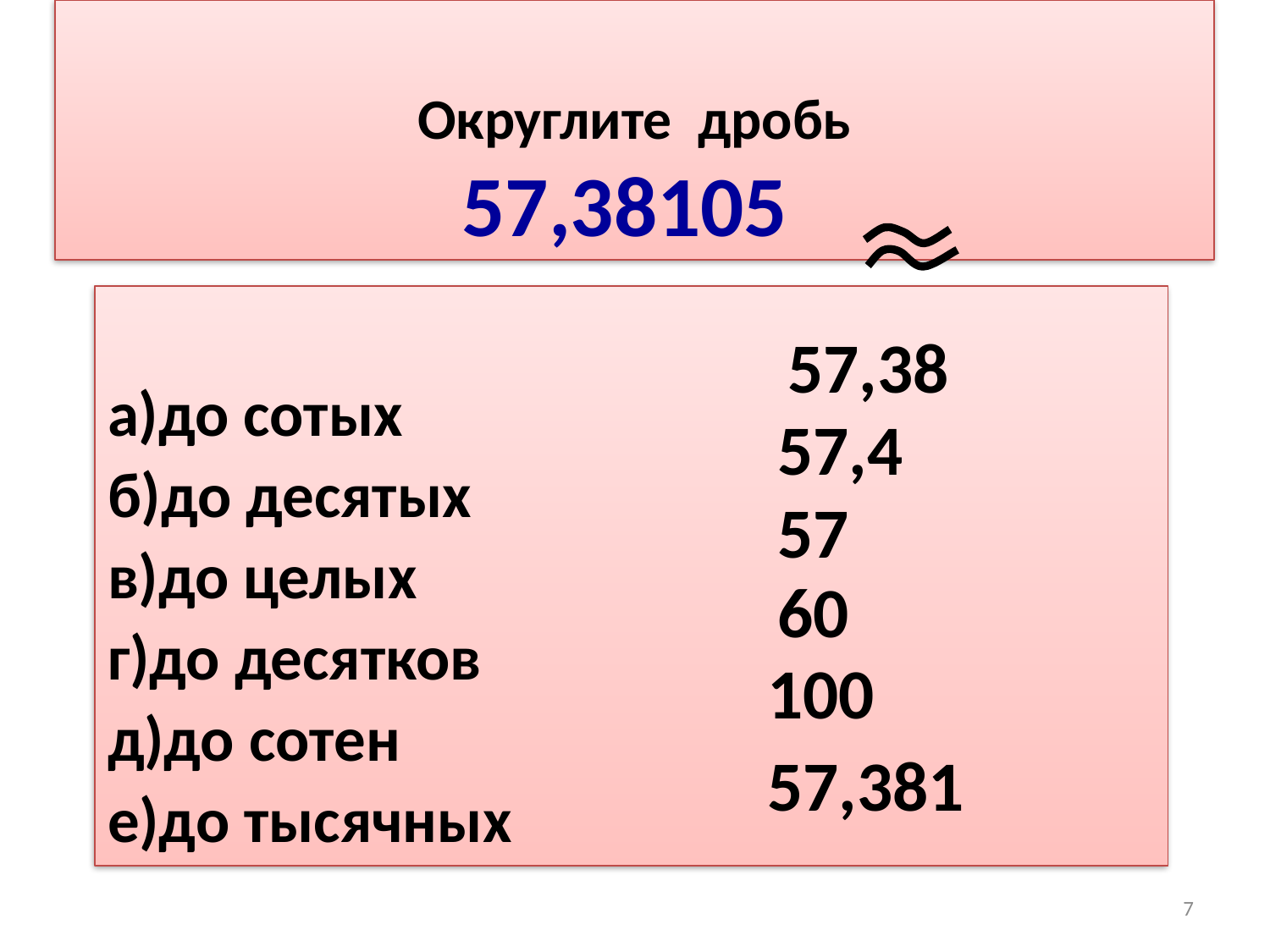

# Округлите  дробь 57,38105

а)до сотых
б)до десятых
в)до целых
г)до десятков
д)до сотен
е)до тысячных
57,38
57,4

57
60
100
57,381
7